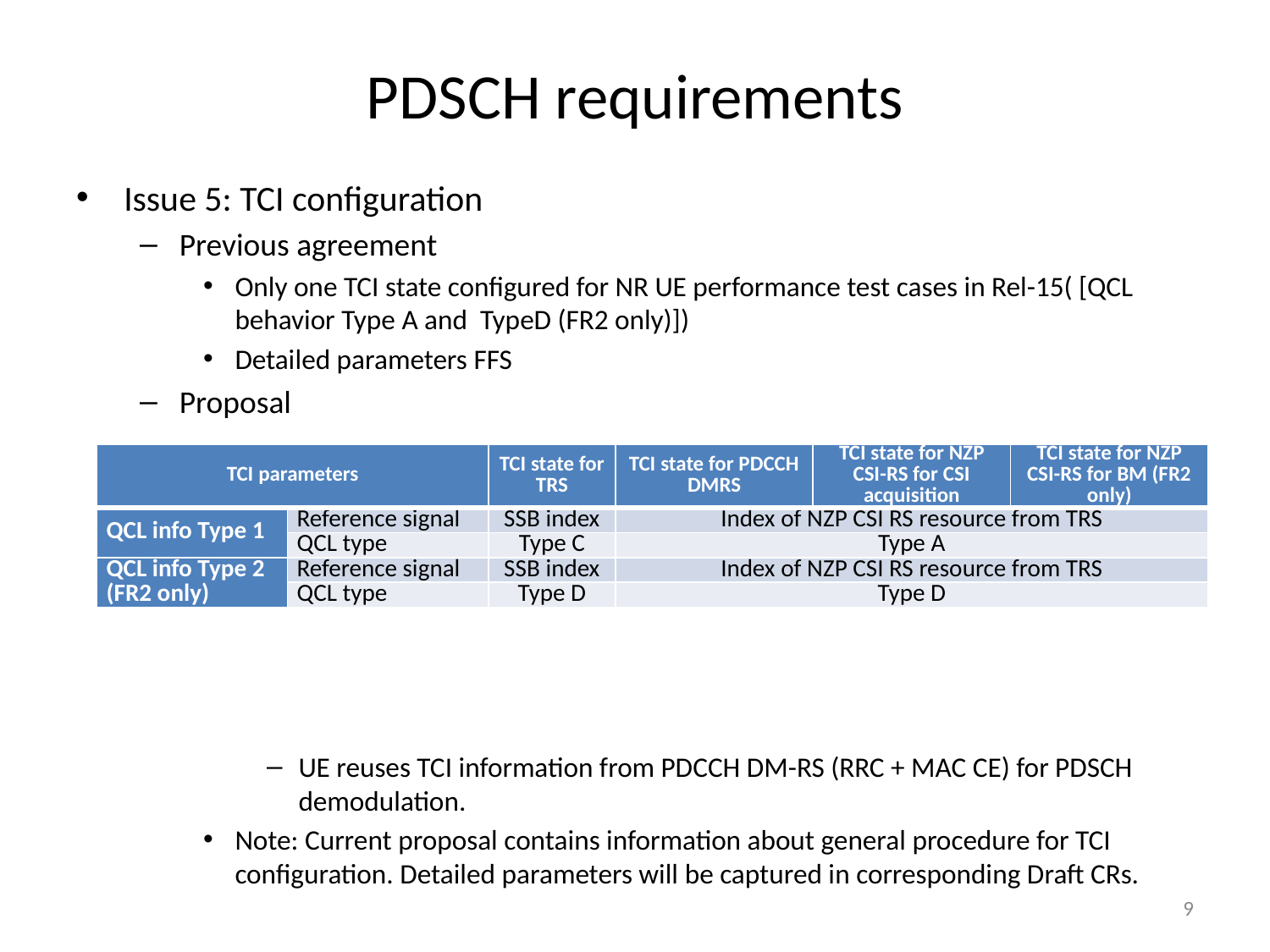

# PDSCH requirements
Issue 5: TCI configuration
Previous agreement
Only one TCI state configured for NR UE performance test cases in Rel-15( [QCL behavior Type A and  TypeD (FR2 only)])
Detailed parameters FFS
Proposal

UE reuses TCI information from PDCCH DM-RS (RRC + MAC CE) for PDSCH demodulation.
Note: Current proposal contains information about general procedure for TCI configuration. Detailed parameters will be captured in corresponding Draft CRs.
| TCI parameters |  | TCI state for TRS | TCI state for PDCCH DMRS | TCI state for NZP CSI-RS for CSI acquisition | TCI state for NZP CSI-RS for BM (FR2 only) |
| --- | --- | --- | --- | --- | --- |
| QCL info Type 1 | Reference signal | SSB index | Index of NZP CSI RS resource from TRS |  |  |
|  | QCL type | Type C | Type A |  |  |
| QCL info Type 2 (FR2 only) | Reference signal | SSB index | Index of NZP CSI RS resource from TRS |  |  |
|  | QCL type | Type D | Type D |  |  |
9